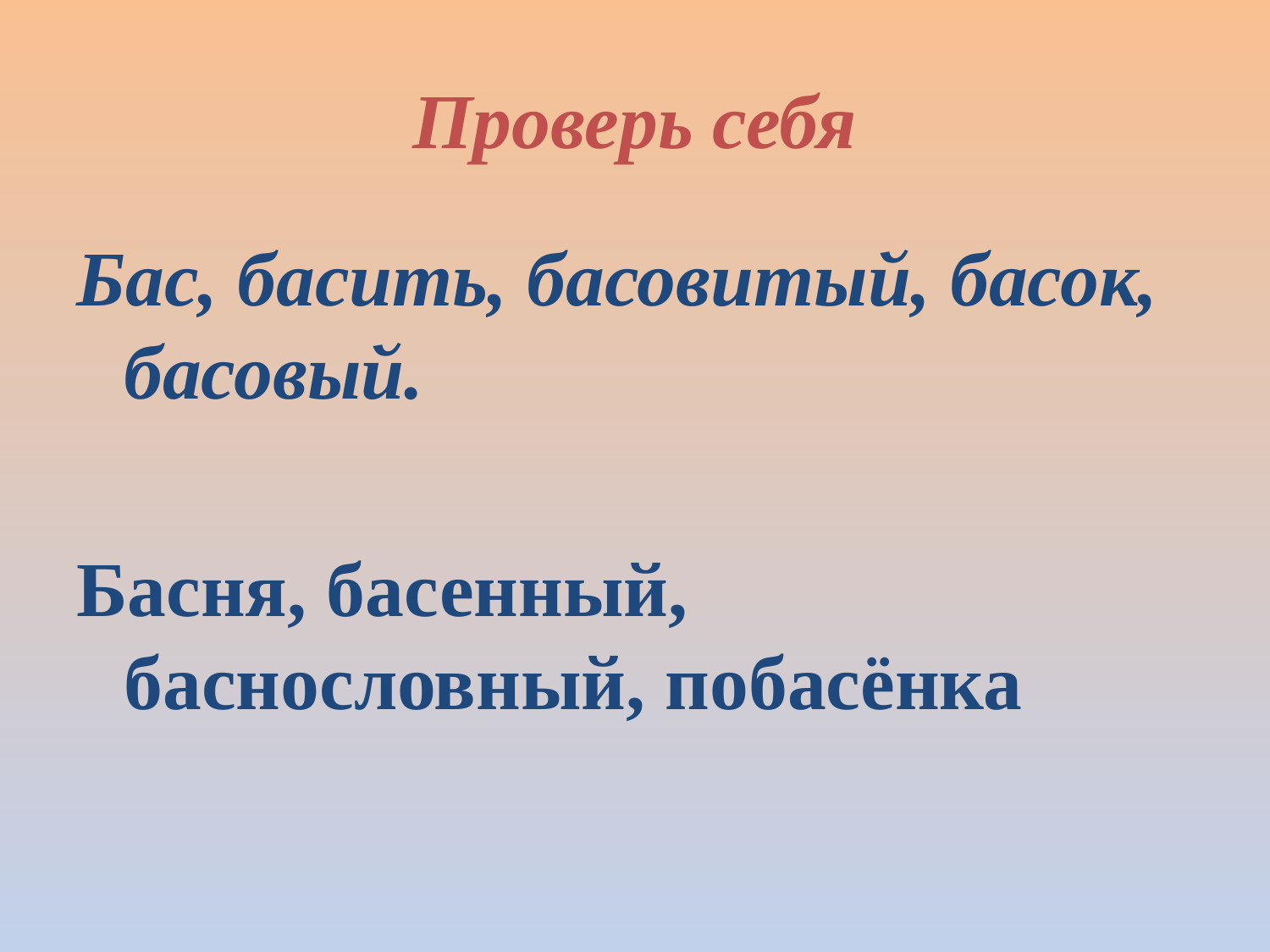

# Проверь себя
Бас, басить, басовитый, басок, басовый.

Басня, басенный, баснословный, побасёнка